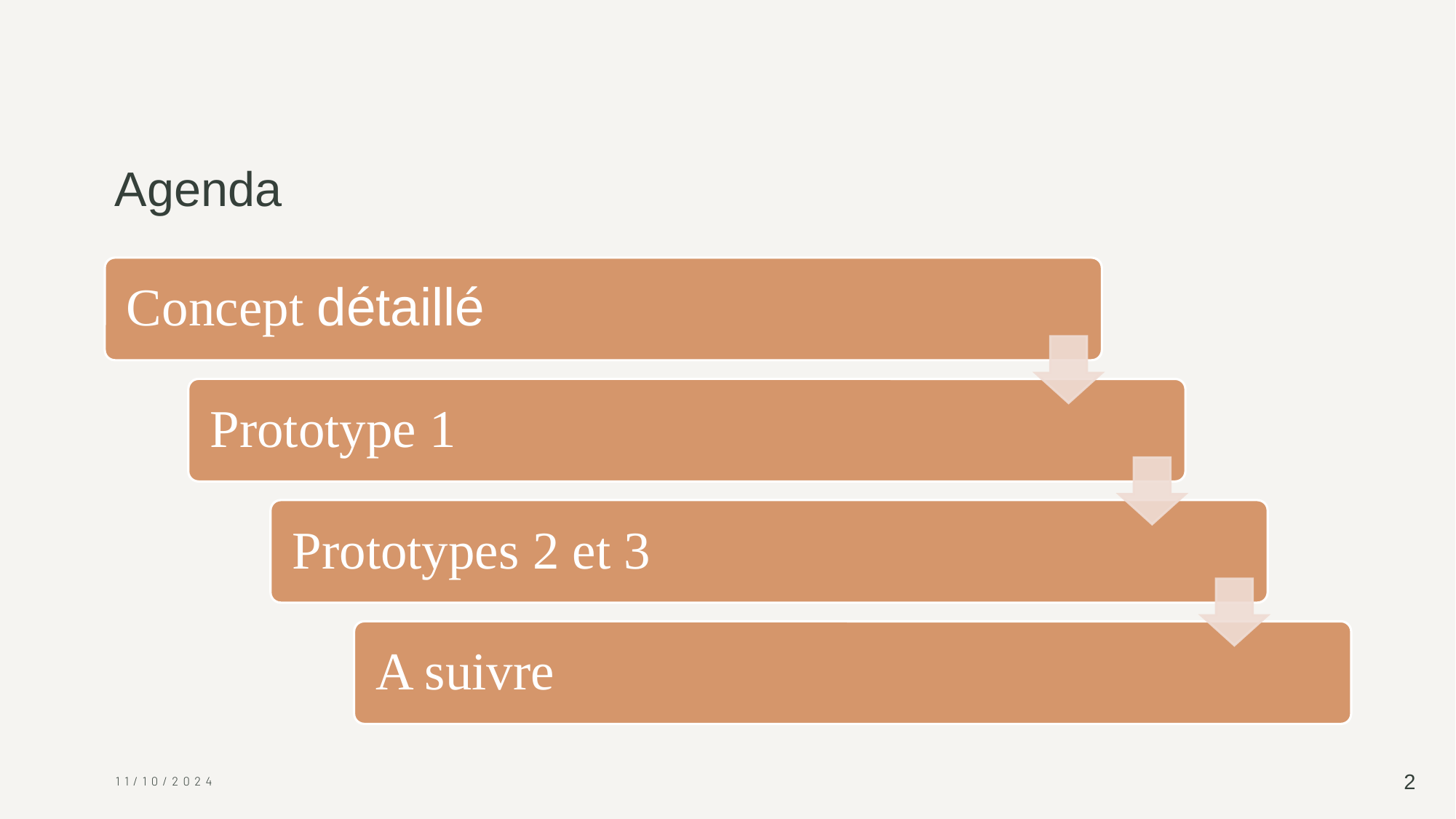

# Agenda
Concept détaillé
Prototype 1
Prototypes 2 et 3
A suivre

11/10/2024

2